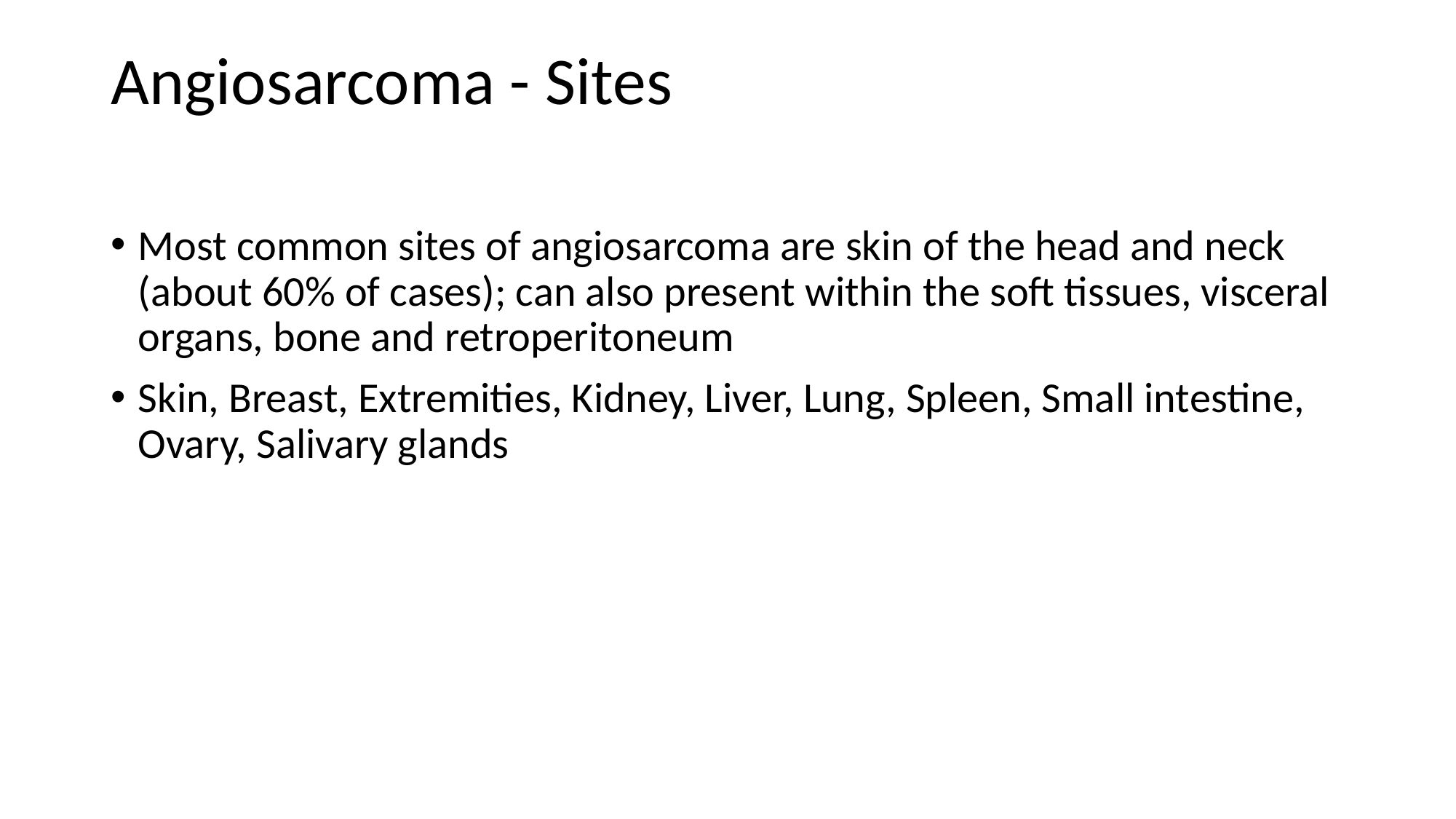

# Angiosarcoma - Sites
Most common sites of angiosarcoma are skin of the head and neck (about 60% of cases); can also present within the soft tissues, visceral organs, bone and retroperitoneum
Skin, Breast, Extremities, Kidney, Liver, Lung, Spleen, Small intestine, Ovary, Salivary glands